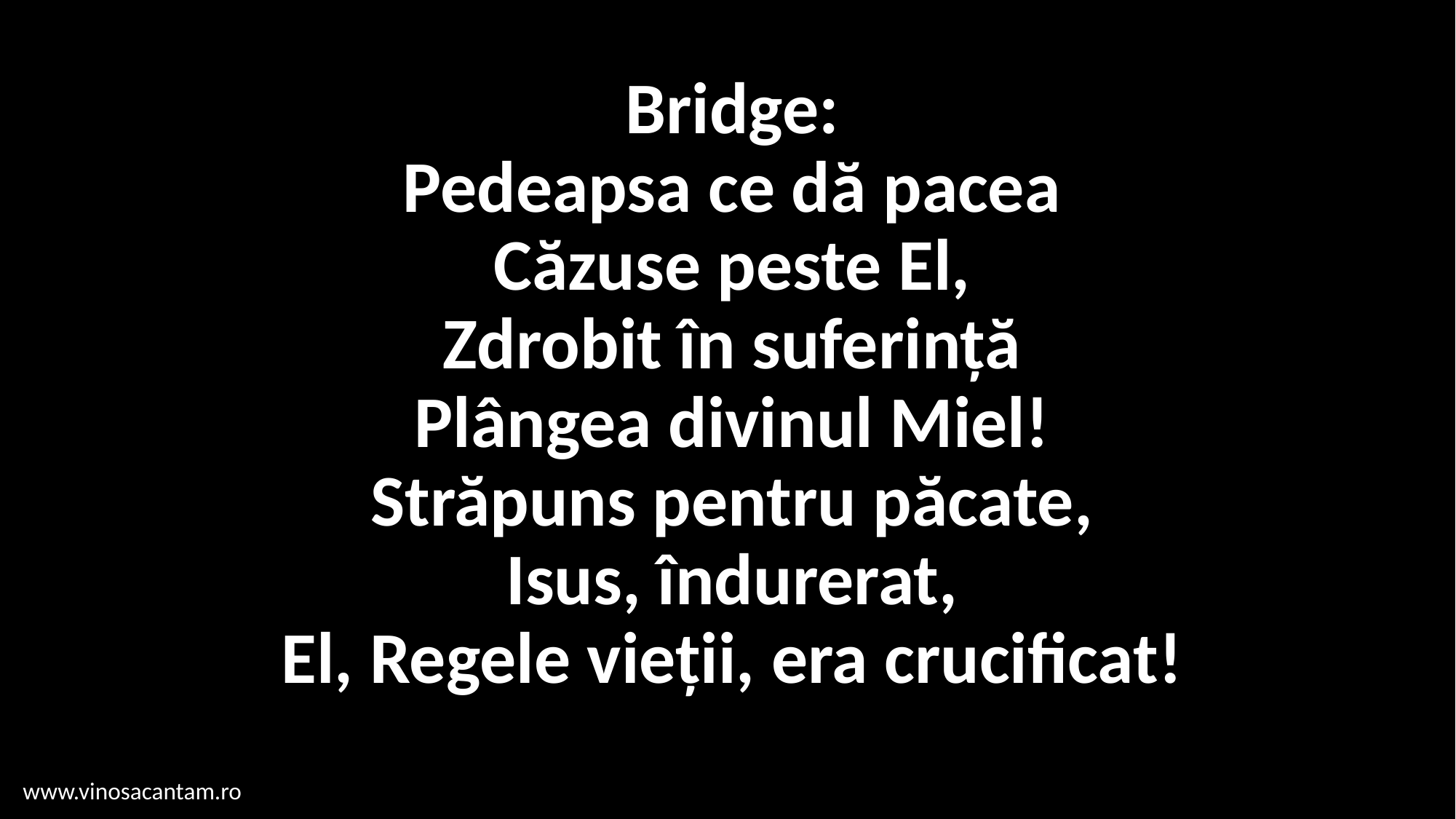

# Bridge: Pedeapsa ce dă pacea Căzuse peste El, Zdrobit în suferință Plângea divinul Miel! Străpuns pentru păcate, Isus, îndurerat, El, Regele vieții, era crucificat!
www.vinosacantam.ro